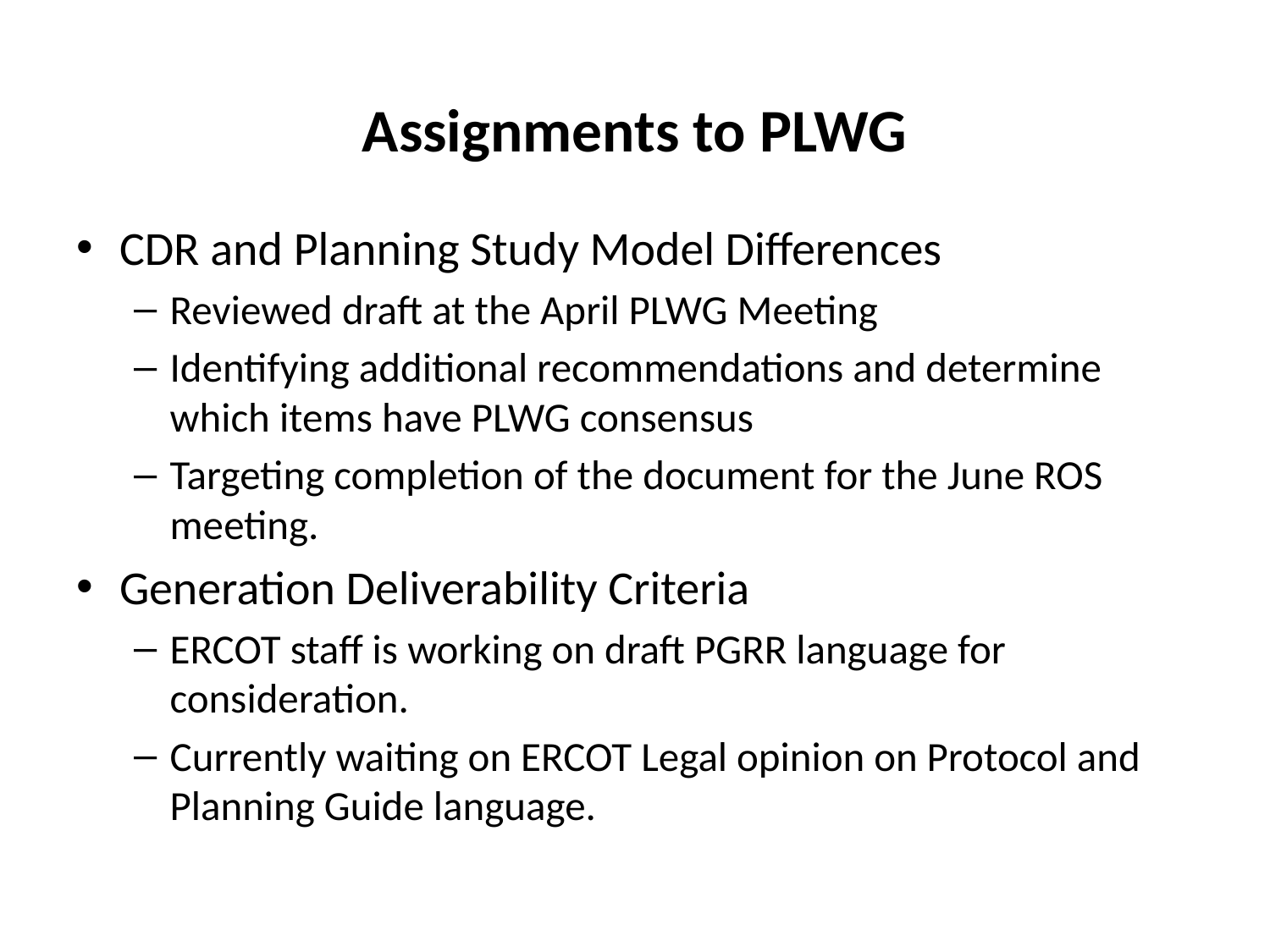

# Assignments to PLWG
CDR and Planning Study Model Differences
Reviewed draft at the April PLWG Meeting
Identifying additional recommendations and determine which items have PLWG consensus
Targeting completion of the document for the June ROS meeting.
Generation Deliverability Criteria
ERCOT staff is working on draft PGRR language for consideration.
Currently waiting on ERCOT Legal opinion on Protocol and Planning Guide language.